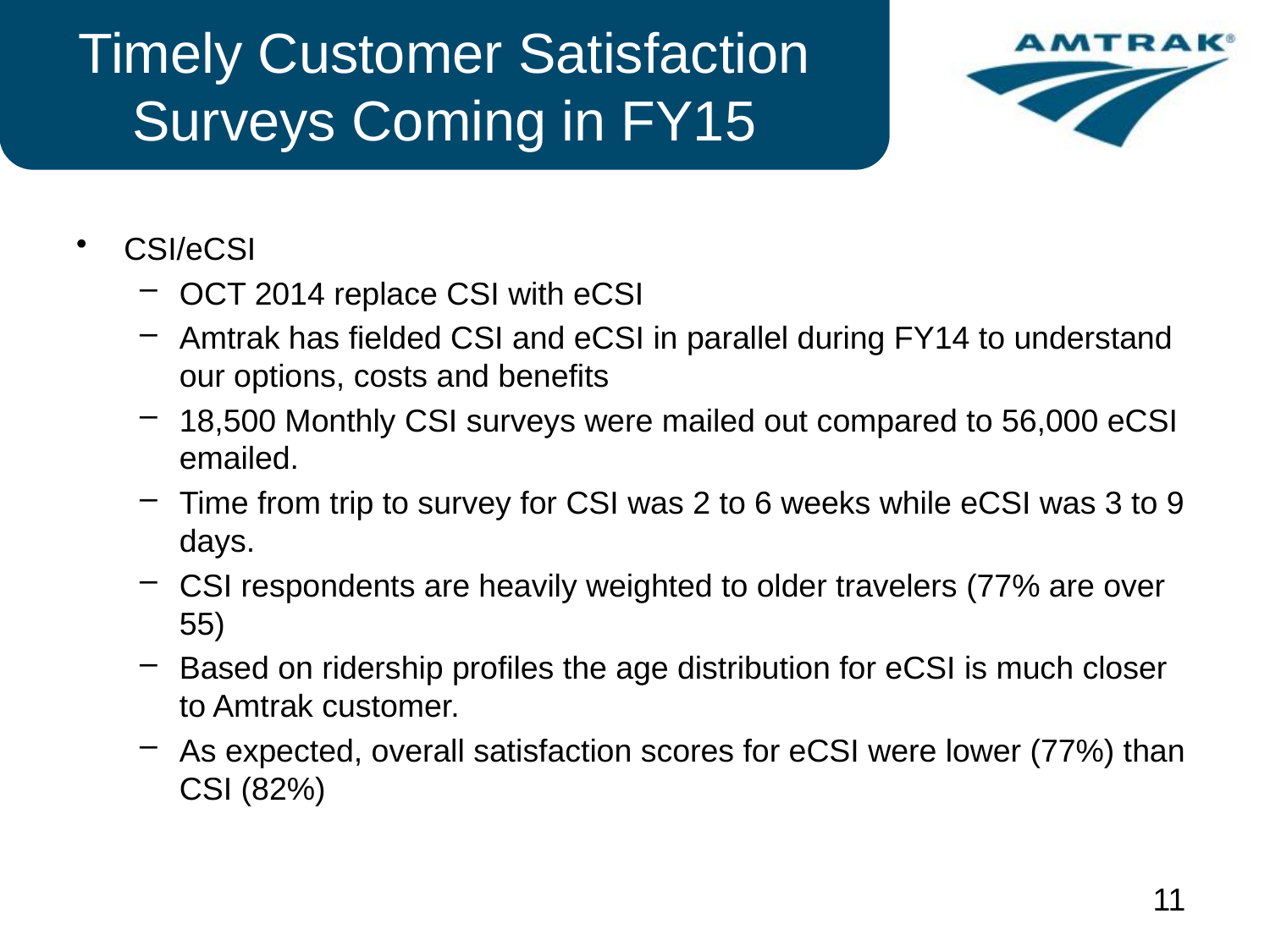

# Timely Customer Satisfaction Surveys Coming in FY15
CSI/eCSI
OCT 2014 replace CSI with eCSI
Amtrak has fielded CSI and eCSI in parallel during FY14 to understand our options, costs and benefits
18,500 Monthly CSI surveys were mailed out compared to 56,000 eCSI emailed.
Time from trip to survey for CSI was 2 to 6 weeks while eCSI was 3 to 9 days.
CSI respondents are heavily weighted to older travelers (77% are over 55)
Based on ridership profiles the age distribution for eCSI is much closer to Amtrak customer.
As expected, overall satisfaction scores for eCSI were lower (77%) than CSI (82%)